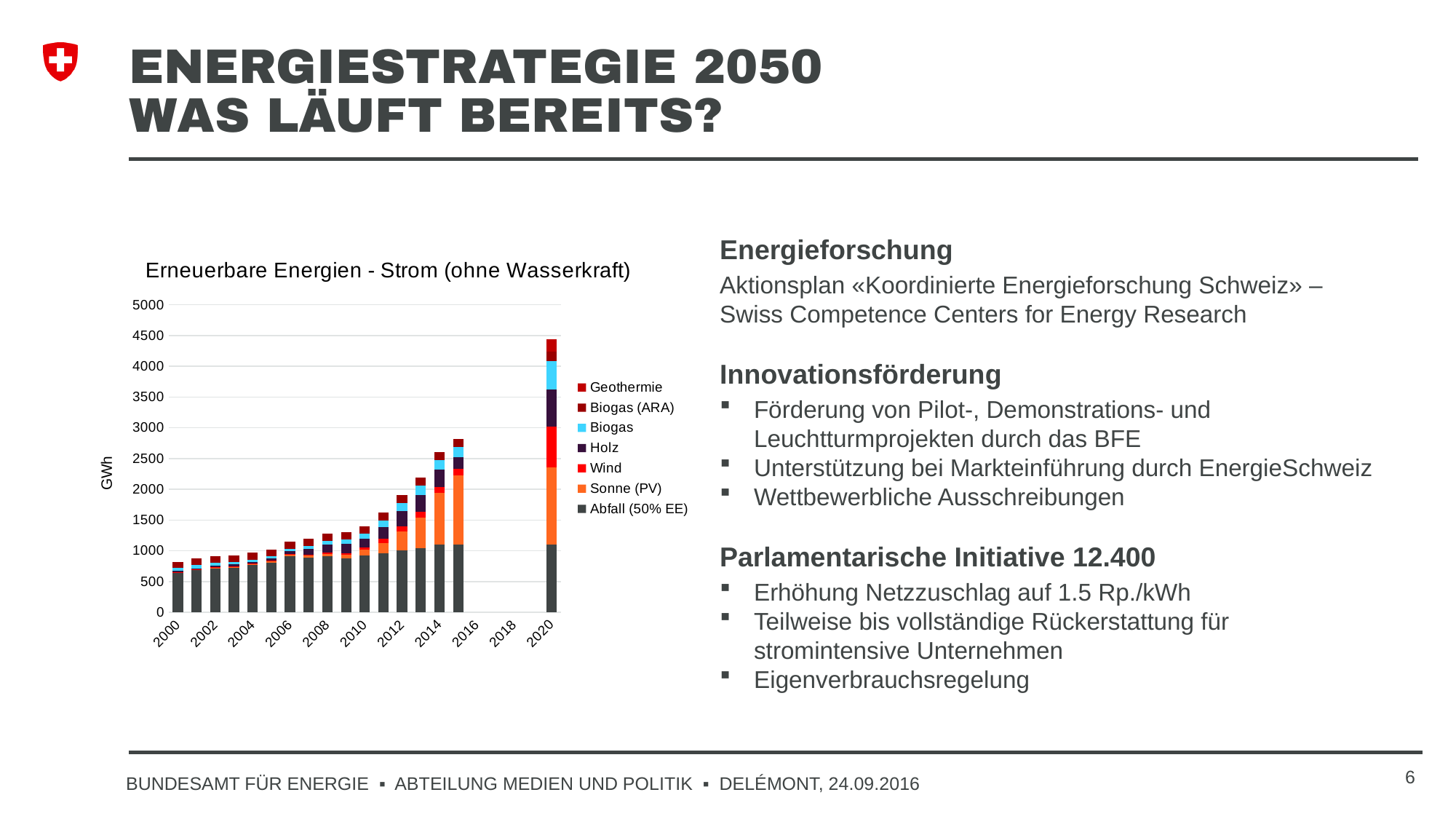

# Energiestrategie 2050 was läuft bereits?
Energieforschung
Aktionsplan «Koordinierte Energieforschung Schweiz» –
Swiss Competence Centers for Energy Research

Innovationsförderung
Förderung von Pilot-, Demonstrations- und Leuchtturmprojekten durch das BFE
Unterstützung bei Markteinführung durch EnergieSchweiz
Wettbewerbliche Ausschreibungen

Parlamentarische Initiative 12.400
Erhöhung Netzzuschlag auf 1.5 Rp./kWh
Teilweise bis vollständige Rückerstattung für
stromintensive Unternehmen
Eigenverbrauchsregelung

### Chart: Erneuerbare Energien - Strom (ohne Wasserkraft)

| Category | Abfall (50% EE) | Sonne (PV) | Wind | Holz | Biogas | Biogas (ARA) | Geothermie |
|---|---|---|---|---|---|---|---|
| 2000 | 642.0 | 11.2 | 3.0 | 13.68 | 54.2 | 94.0 | 0.0 |
| 2001 | 685.5 | 13.0 | 4.0 | 13.81 | 50.8 | 105.0 | 0.0 |
| 2002 | 713.0 | 14.7 | 5.4 | 22.37 | 46.5 | 106.0 | 0.0 |
| 2003 | 728.0 | 17.6 | 5.2 | 27.28 | 43.3 | 108.0 | 0.0 |
| 2004 | 768.0 | 18.1 | 6.3 | 29.07 | 35.5 | 109.0 | 0.0 |
| 2005 | 810.0 | 20.7 | 8.4 | 32.58 | 36.4 | 109.0 | 0.0 |
| 2006 | 912.0 | 23.8 | 15.3 | 43.98 | 40.5 | 113.0 | 0.0 |
| 2007 | 893.5 | 28.6 | 16.0 | 92.3 | 53.2 | 115.0 | 0.0 |
| 2008 | 916.5 | 36.7 | 18.5 | 131.37 | 60.8 | 116.0 | 0.0 |
| 2009 | 881.0 | 54.4 | 22.6 | 154.37 | 74.5 | 117.0 | 0.0 |
| 2010 | 924.5 | 93.6 | 36.6 | 136.9 | 87.8 | 121.0 | 0.0 |
| 2011 | 959.0 | 168.1 | 70.1 | 192.64000000000001 | 103.3 | 126.0 | 0.0 |
| 2012 | 1010.5 | 299.5 | 88.1 | 251.53 | 132.4 | 128.0 | 0.0 |
| 2013 | 1041.5 | 500.5 | 89.5 | 277.59 | 152.0 | 129.0 | 0.0 |
| 2014 | 1100.0 | 841.6 | 100.9 | 273.32 | 162.7 | 129.0 | 0.0 |
| 2015 | 1105.0 | 1118.6 | 110.0 | 183.56 | 176.8 | 127.0 | 0.0 |
| 2016 | None | None | None | None | None | None | None |
| 2017 | None | None | None | None | None | None | None |
| 2018 | None | None | None | None | None | None | None |
| 2019 | None | None | None | None | None | None | None |
| 2020 | 1100.0 | 1260.0 | 660.0 | 600.0 | 460.0 | 160.0 | 200.0 |
6